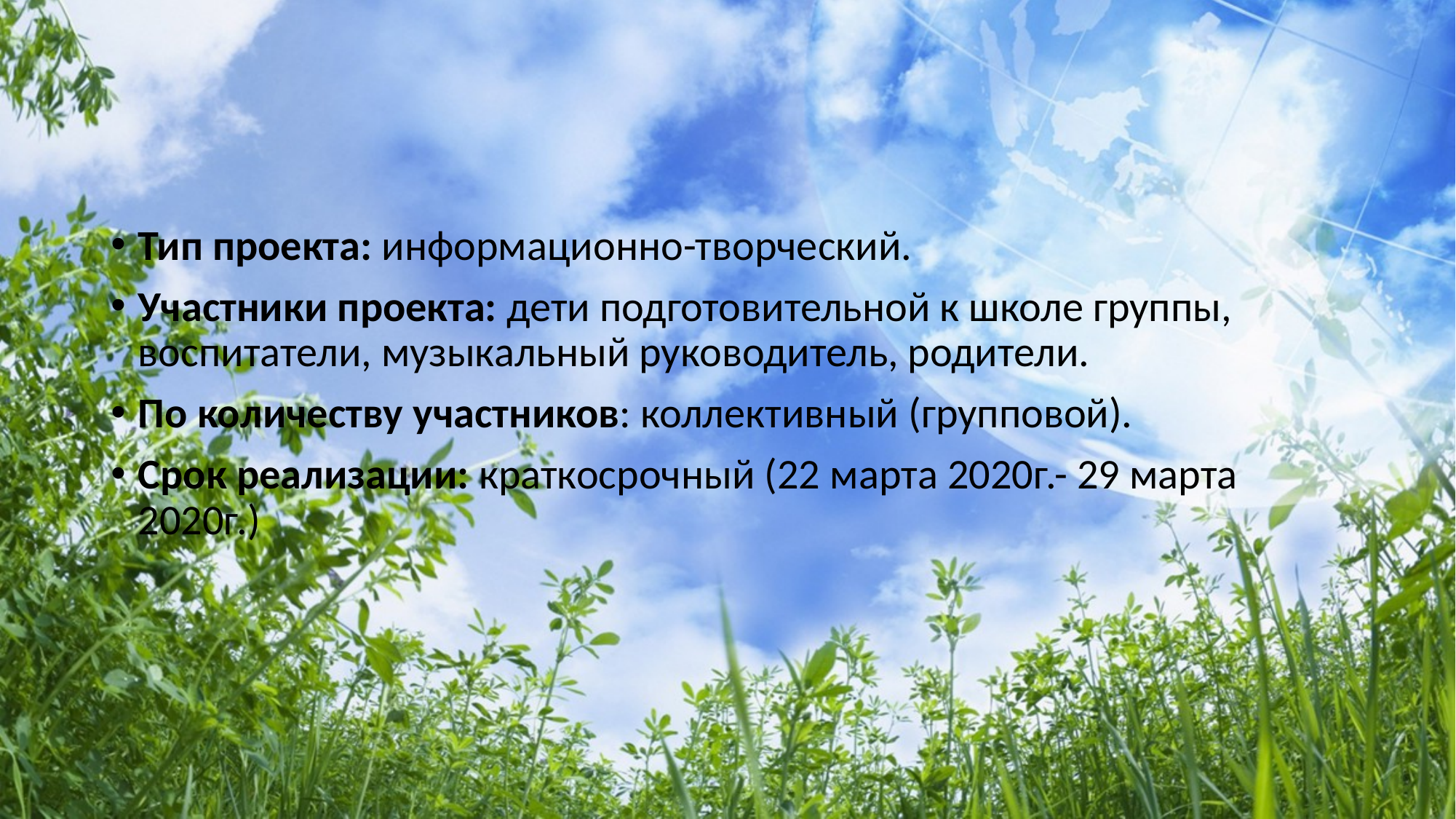

#
Тип проекта: информационно-творческий.
Участники проекта: дети подготовительной к школе группы, воспитатели, музыкальный руководитель, родители.
По количеству участников: коллективный (групповой).
Срок реализации: краткосрочный (22 марта 2020г.- 29 марта 2020г.)